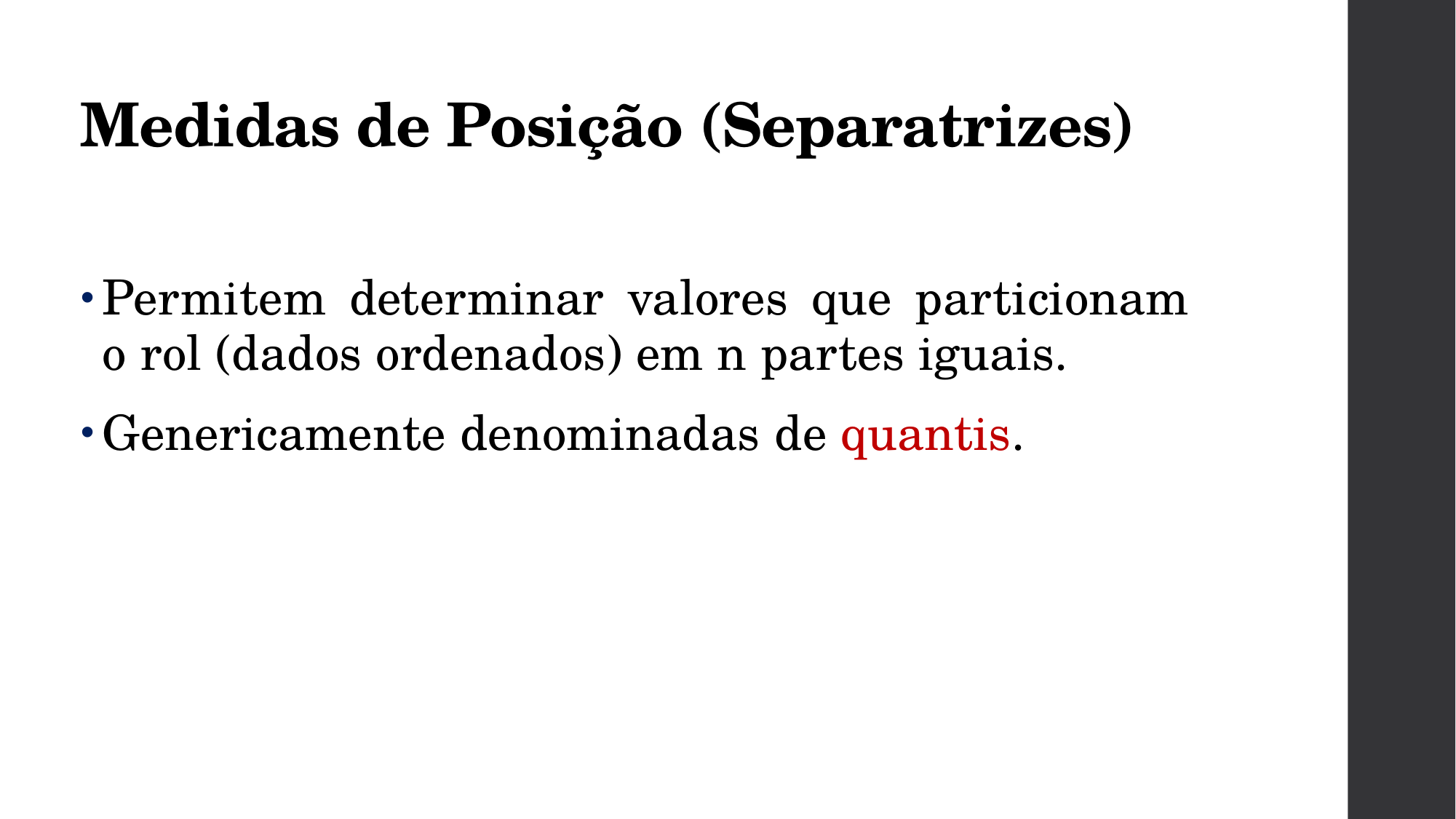

# Medidas de Posição (Separatrizes)
Permitem determinar valores que particionam o rol (dados ordenados) em n partes iguais.
Genericamente denominadas de quantis.